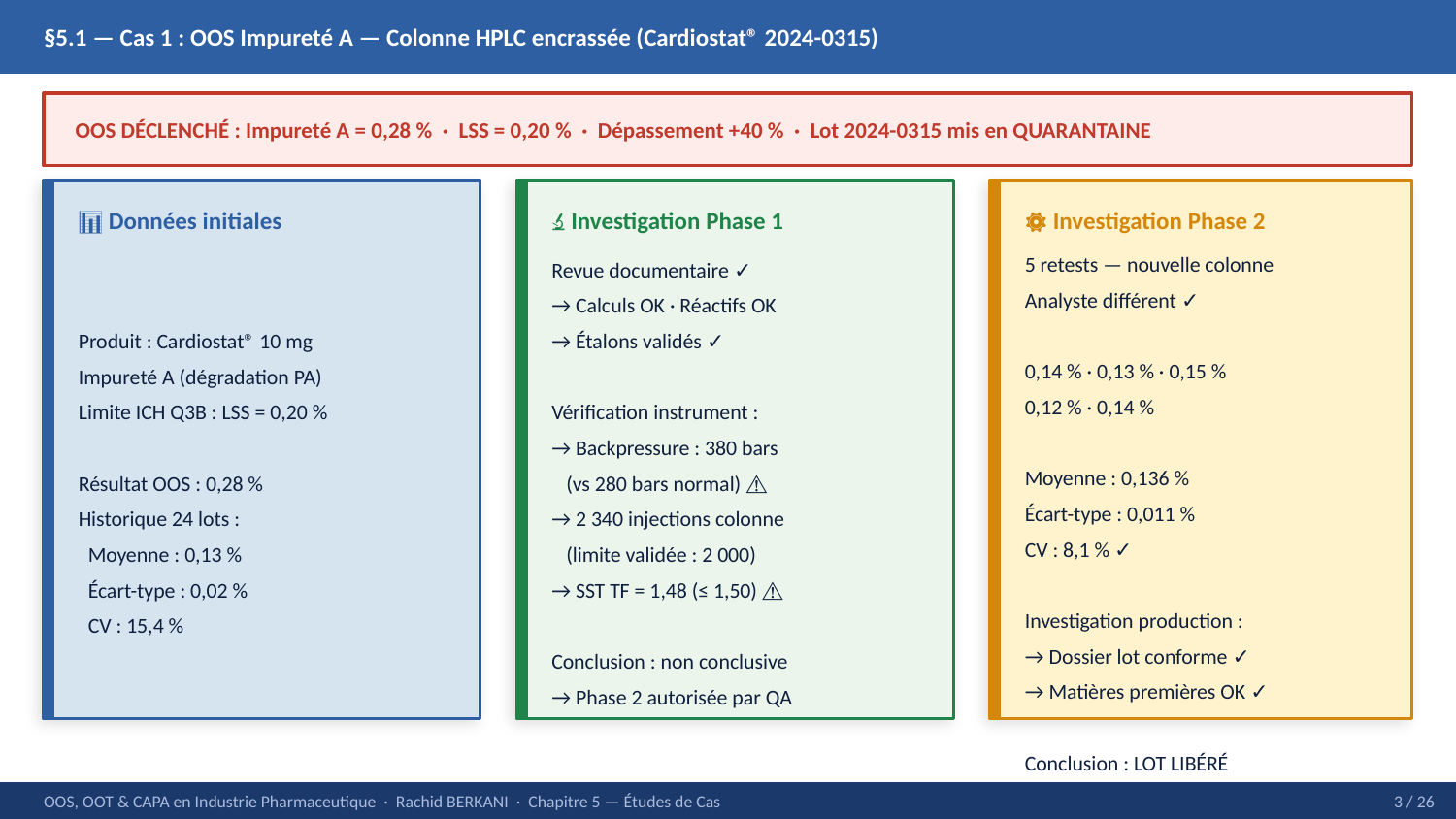

§5.1 — Cas 1 : OOS Impureté A — Colonne HPLC encrassée (Cardiostat® 2024-0315)

OOS DÉCLENCHÉ : Impureté A = 0,28 %  ·  LSS = 0,20 %  ·  Dépassement +40 %  ·  Lot 2024-0315 mis en QUARANTAINE

📊 Données initiales
🔬 Investigation Phase 1
⚙ Investigation Phase 2
Produit : Cardiostat® 10 mg
Impureté A (dégradation PA)
Limite ICH Q3B : LSS = 0,20 %

Résultat OOS : 0,28 %
Historique 24 lots :
  Moyenne : 0,13 %
  Écart-type : 0,02 %
  CV : 15,4 %
Revue documentaire ✓
→ Calculs OK · Réactifs OK
→ Étalons validés ✓

Vérification instrument :
→ Backpressure : 380 bars
   (vs 280 bars normal) ⚠
→ 2 340 injections colonne
   (limite validée : 2 000)
→ SST TF = 1,48 (≤ 1,50) ⚠

Conclusion : non conclusive
→ Phase 2 autorisée par QA

5 retests — nouvelle colonne
Analyste différent ✓

0,14 % · 0,13 % · 0,15 %
0,12 % · 0,14 %

Moyenne : 0,136 %
Écart-type : 0,011 %
CV : 8,1 % ✓

Investigation production :
→ Dossier lot conforme ✓
→ Matières premières OK ✓

Conclusion : LOT LIBÉRÉ

OOS, OOT & CAPA en Industrie Pharmaceutique  ·  Rachid BERKANI  ·  Chapitre 5 — Études de Cas
3 / 26